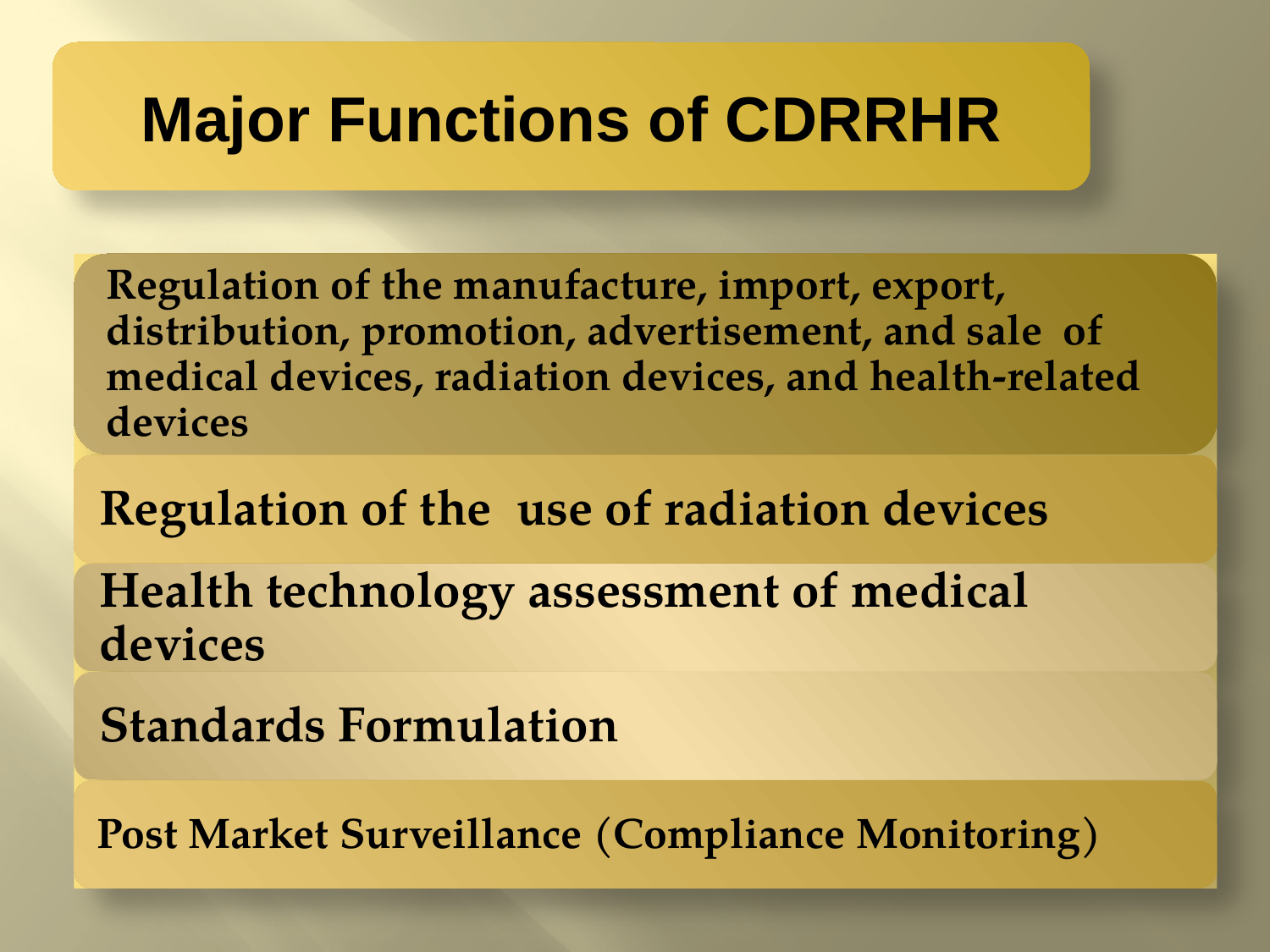

Major Functions of CDRRHR

Regulation of the manufacture, import, export, distribution, promotion, advertisement, and sale  of medical devices, radiation devices, and health-related devices
Regulation of the  use of radiation devices
Health technology assessment of medical devices
Standards Formulation
Post Market Surveillance (Compliance Monitoring)